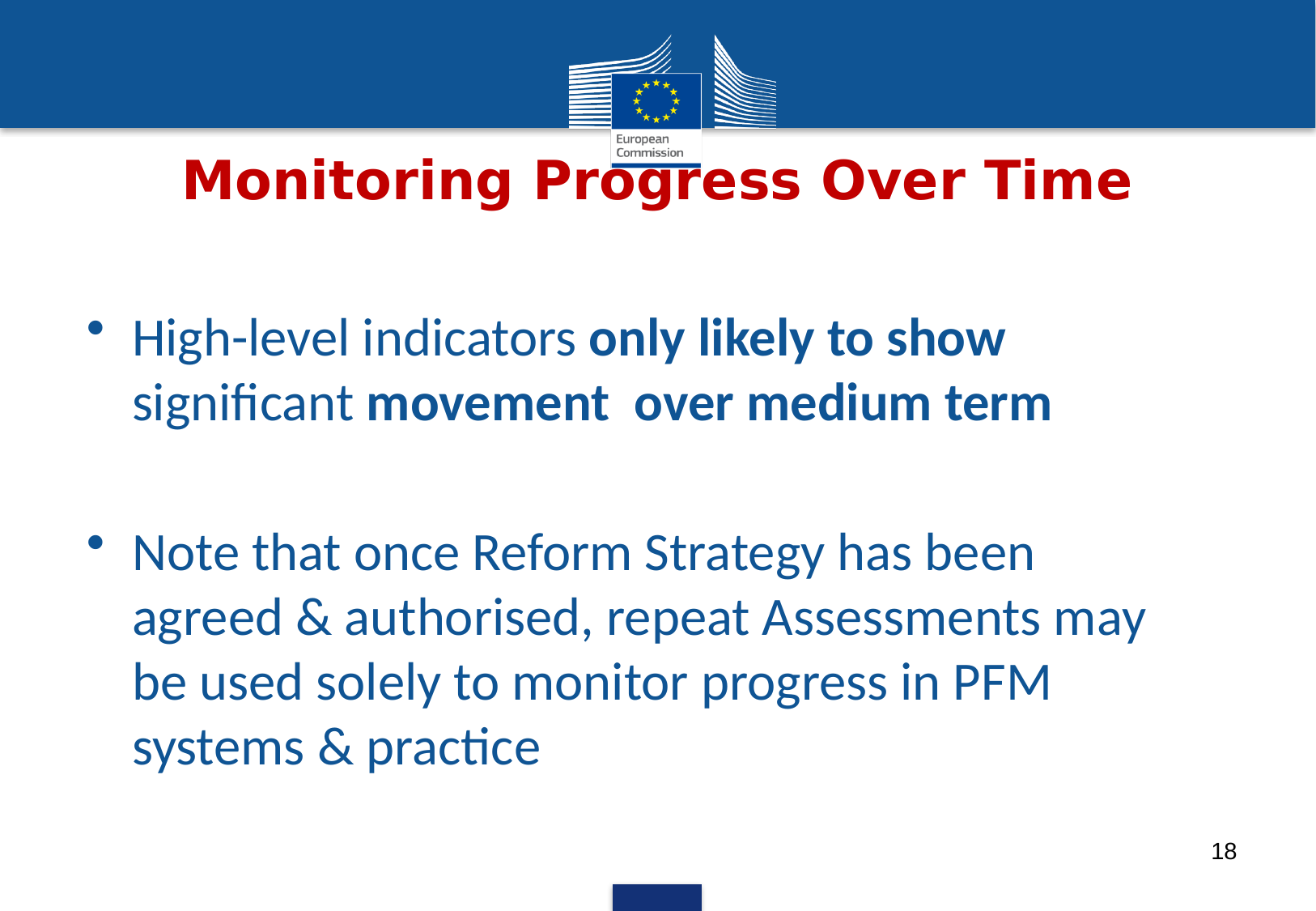

# Monitoring Progress Over Time

High-level indicators only likely to show significant movement  over medium term

Note that once Reform Strategy has been agreed & authorised, repeat Assessments may be used solely to monitor progress in PFM systems & practice

18